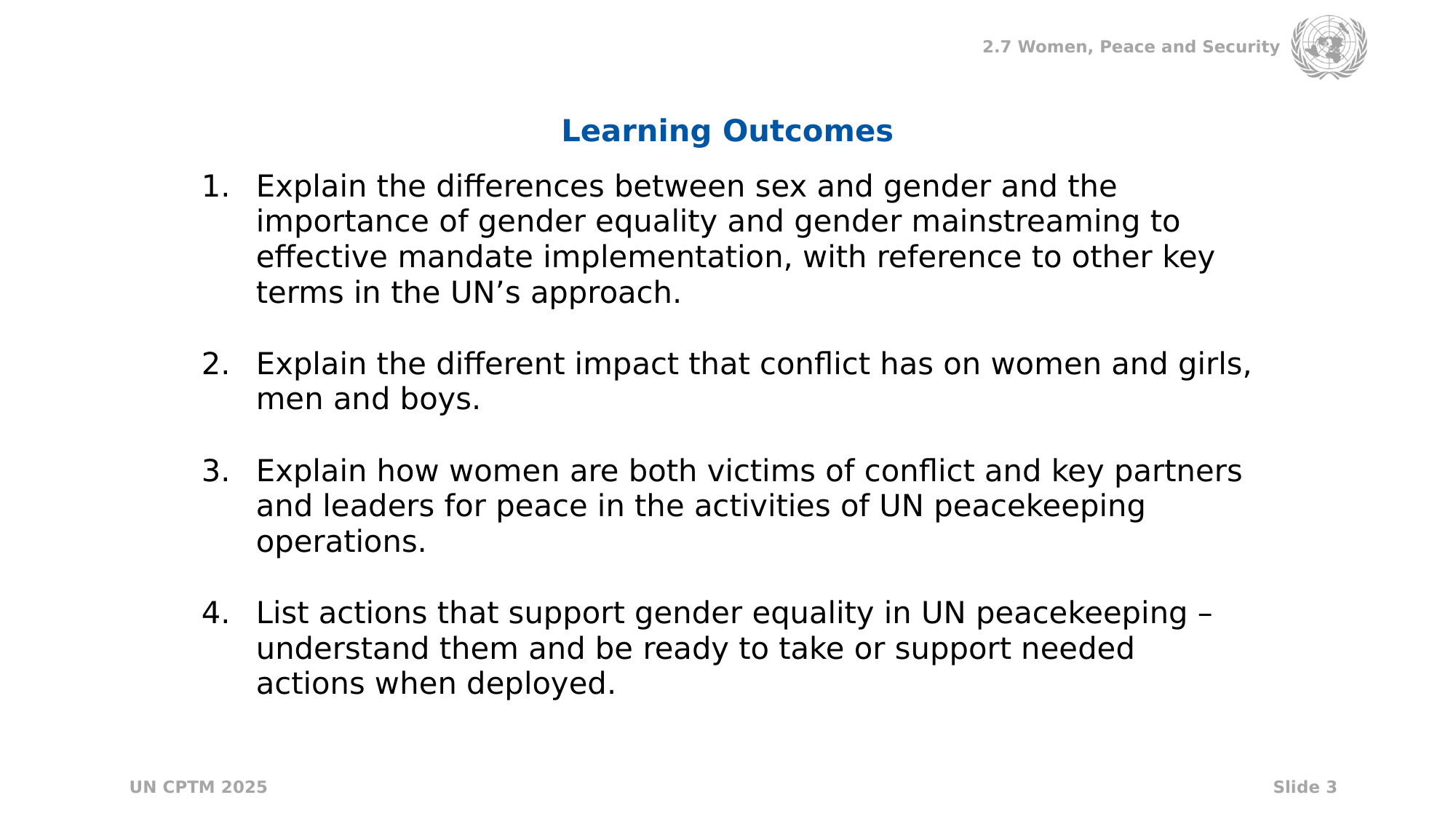

| Learning Outcomes |
| --- |
| Explain the differences between sex and gender and the importance of gender equality and gender mainstreaming to effective mandate implementation, with reference to other key terms in the UN’s approach. Explain the different impact that conflict has on women and girls, men and boys. Explain how women are both victims of conflict and key partners and leaders for peace in the activities of UN peacekeeping operations. List actions that support gender equality in UN peacekeeping – understand them and be ready to take or support needed actions when deployed. |